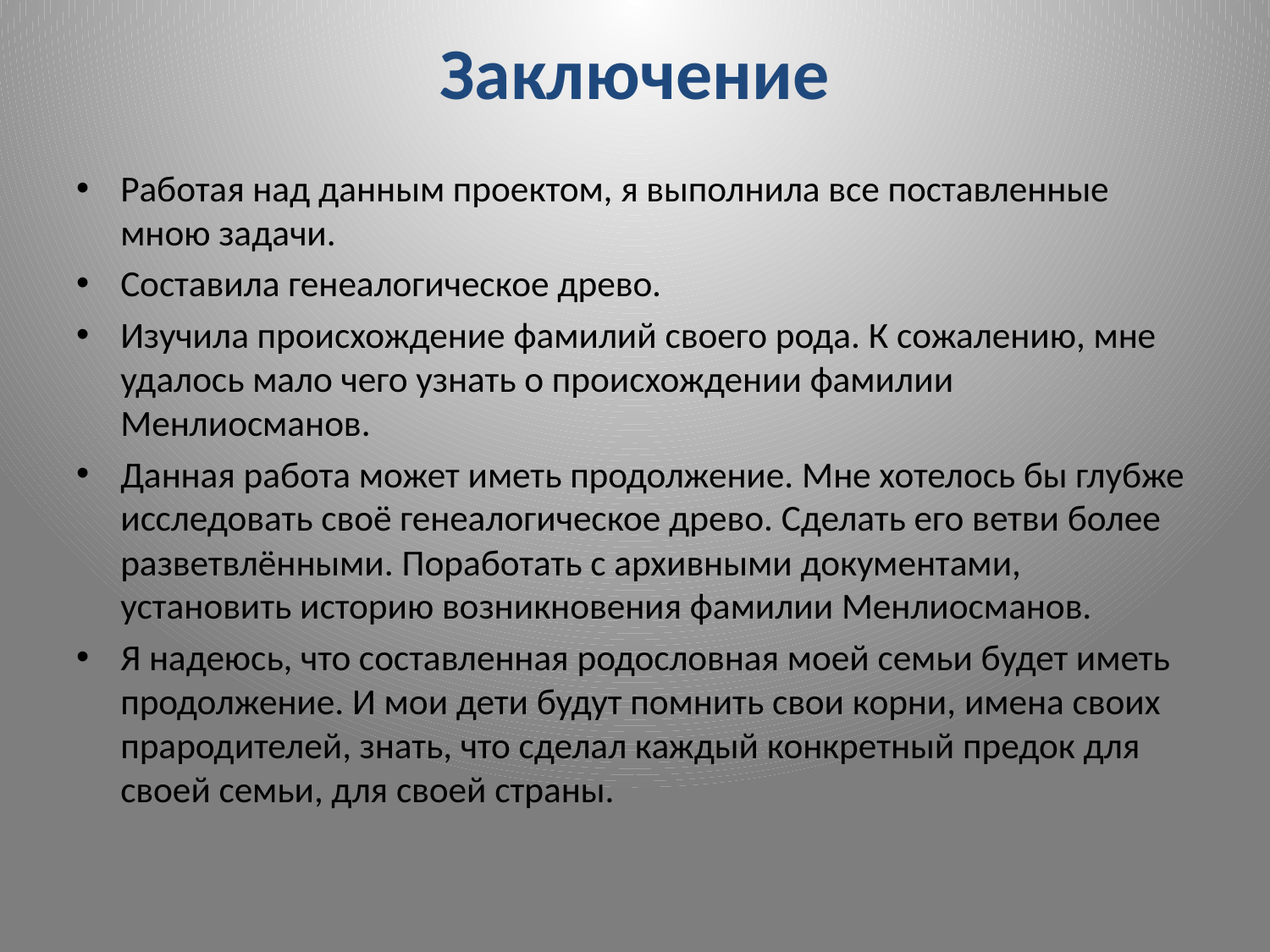

# Заключение
Работая над данным проектом, я выполнила все поставленные мною задачи.
Составила генеалогическое древо.
Изучила происхождение фамилий своего рода. К сожалению, мне  удалось мало чего узнать о происхождении фамилии Менлиосманов.
Данная работа может иметь продолжение. Мне хотелось бы глубже исследовать своё генеалогическое древо. Сделать его ветви более разветвлёнными. Поработать с архивными документами, установить историю возникновения фамилии Менлиосманов.
Я надеюсь, что составленная родословная моей семьи будет иметь продолжение. И мои дети будут помнить свои корни, имена своих прародителей, знать, что сделал каждый конкретный предок для своей семьи, для своей страны.